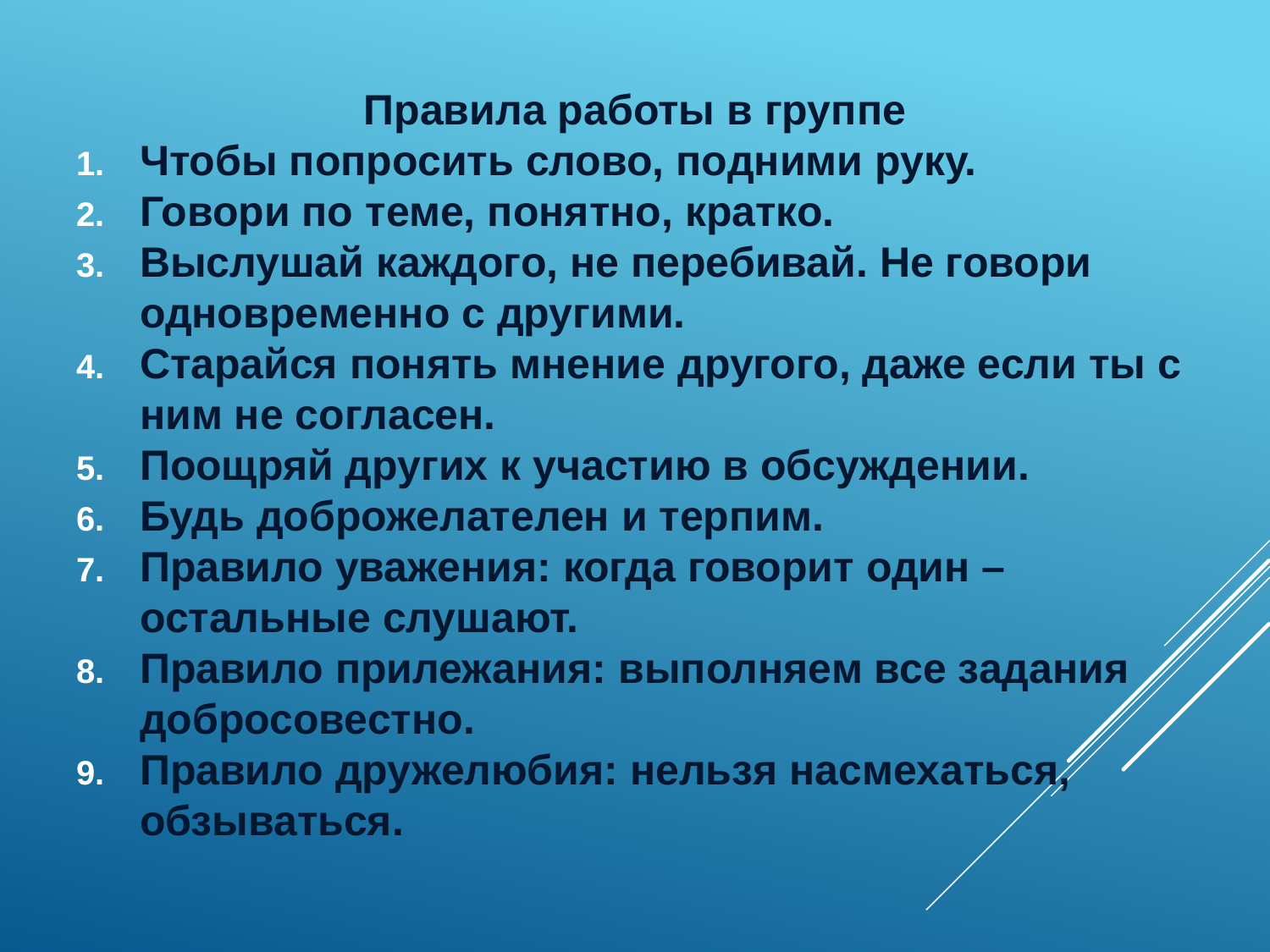

Правила работы в группе
Чтобы попросить слово, подними руку.
Говори по теме, понятно, кратко.
Выслушай каждого, не перебивай. Не говори одновременно с другими.
Старайся понять мнение другого, даже если ты с ним не согласен.
Поощряй других к участию в обсуждении.
Будь доброжелателен и терпим.
Правило уважения: когда говорит один – остальные слушают.
Правило прилежания: выполняем все задания добросовестно.
Правило дружелюбия: нельзя насмехаться, обзываться.